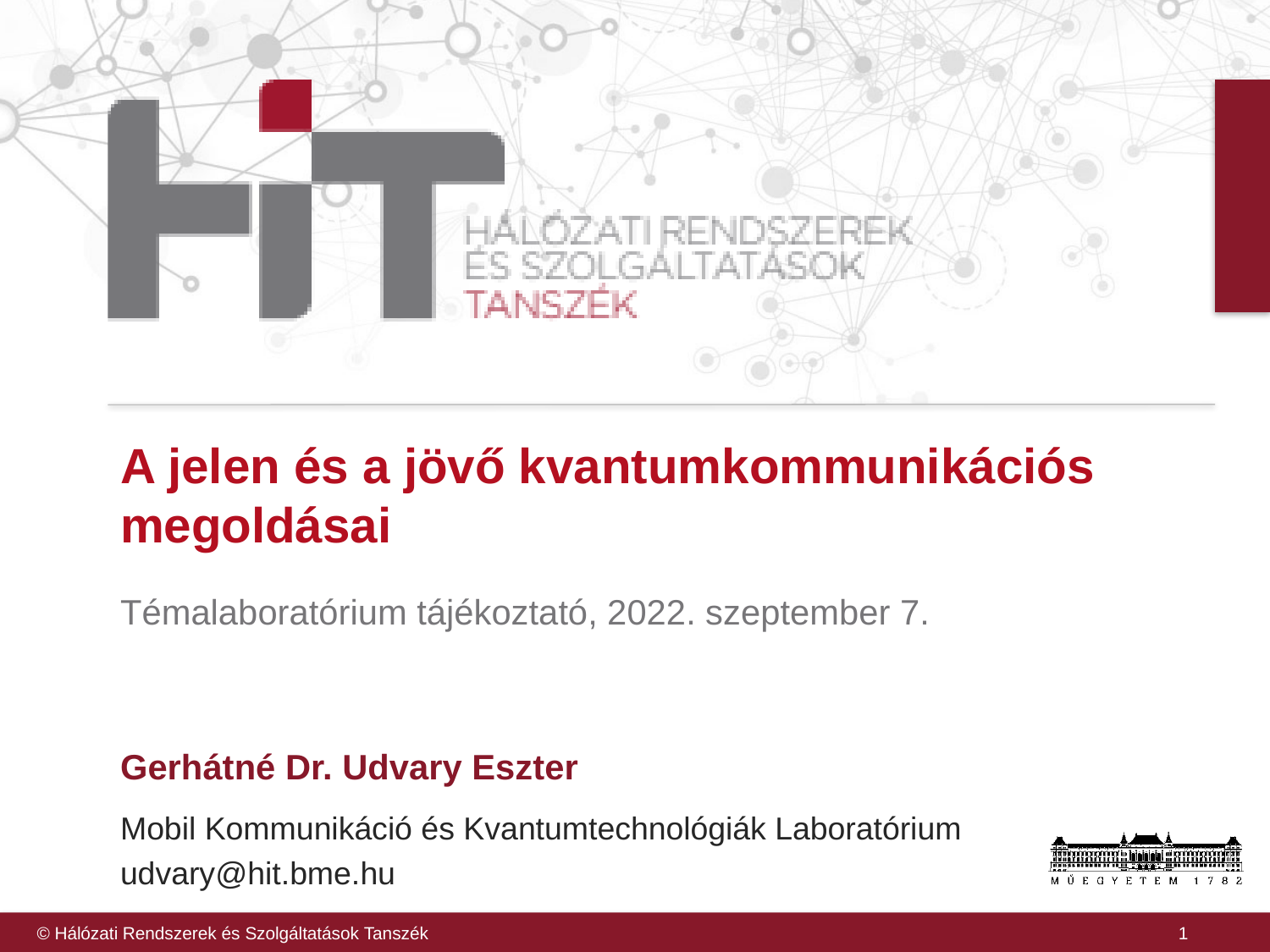

A jelen és a jövő kvantumkommunikációs megoldásai
Témalaboratórium tájékoztató, 2022. szeptember 7.
Gerhátné Dr. Udvary Eszter
Mobil Kommunikáció és Kvantumtechnológiák Laboratórium
udvary@hit.bme.hu